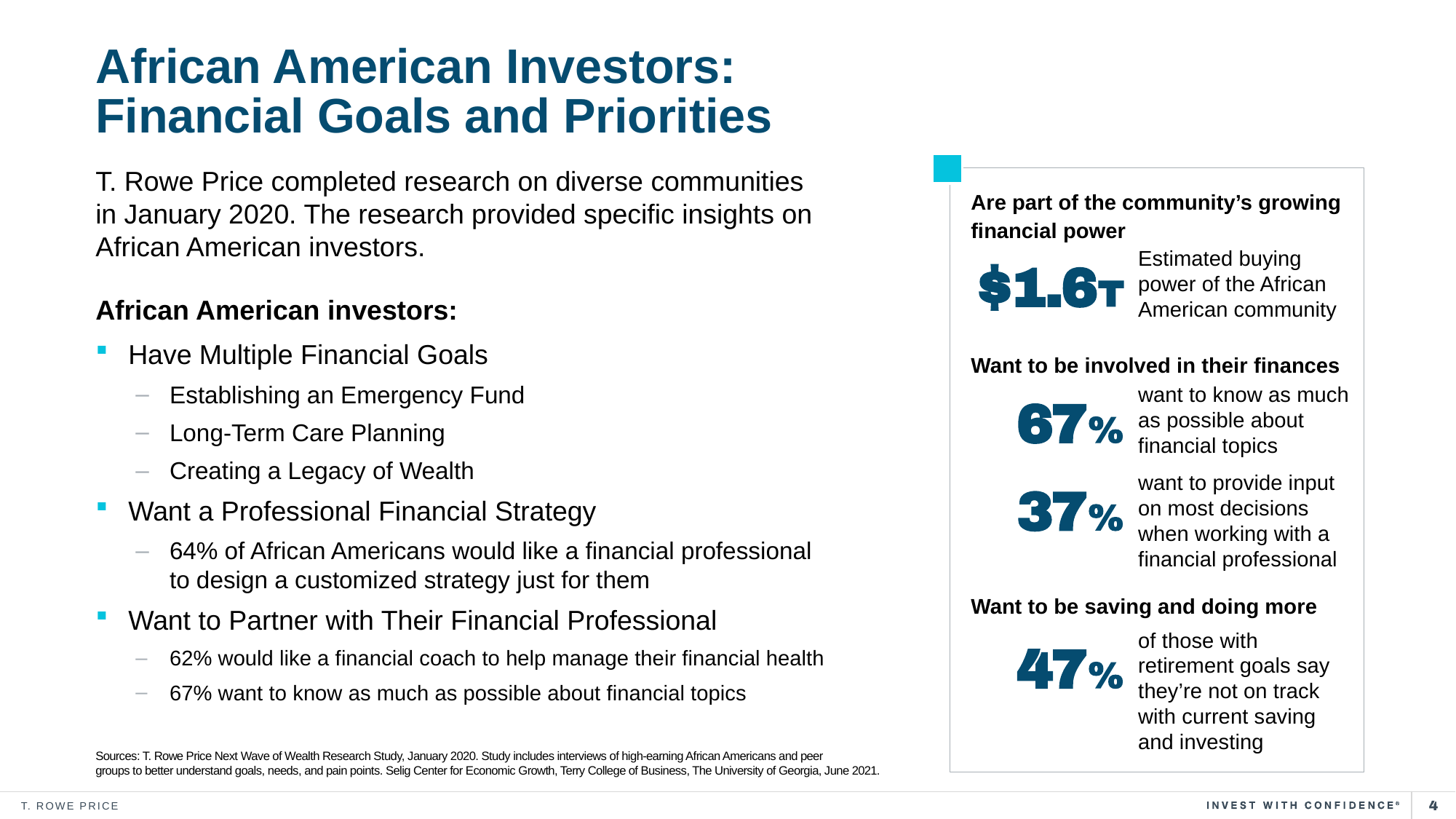

# African American Investors: Financial Goals and Priorities

Are part of the community’s growing financial power
$1.6T
Estimated buying power of the African American community
Want to be involved in their finances
67%
want to know as much as possible about financial topics
37%
want to provide input on most decisions when working with a financial professional
Want to be saving and doing more
47%
of those with retirement goals say they’re not on track with current saving and investing
T. Rowe Price completed research on diverse communities
in January 2020. The research provided specific insights on African American investors.
African American investors:
Have Multiple Financial Goals
Establishing an Emergency Fund
Long-Term Care Planning
Creating a Legacy of Wealth
Want a Professional Financial Strategy
64% of African Americans would like a financial professional
to design a customized strategy just for them
Want to Partner with Their Financial Professional
62% would like a financial coach to help manage their financial health
67% want to know as much as possible about financial topics

Sources: T. Rowe Price Next Wave of Wealth Research Study, January 2020. Study includes interviews of high-earning African Americans and peer
groups to better understand goals, needs, and pain points. Selig Center for Economic Growth, Terry College of Business, The University of Georgia, June 2021.